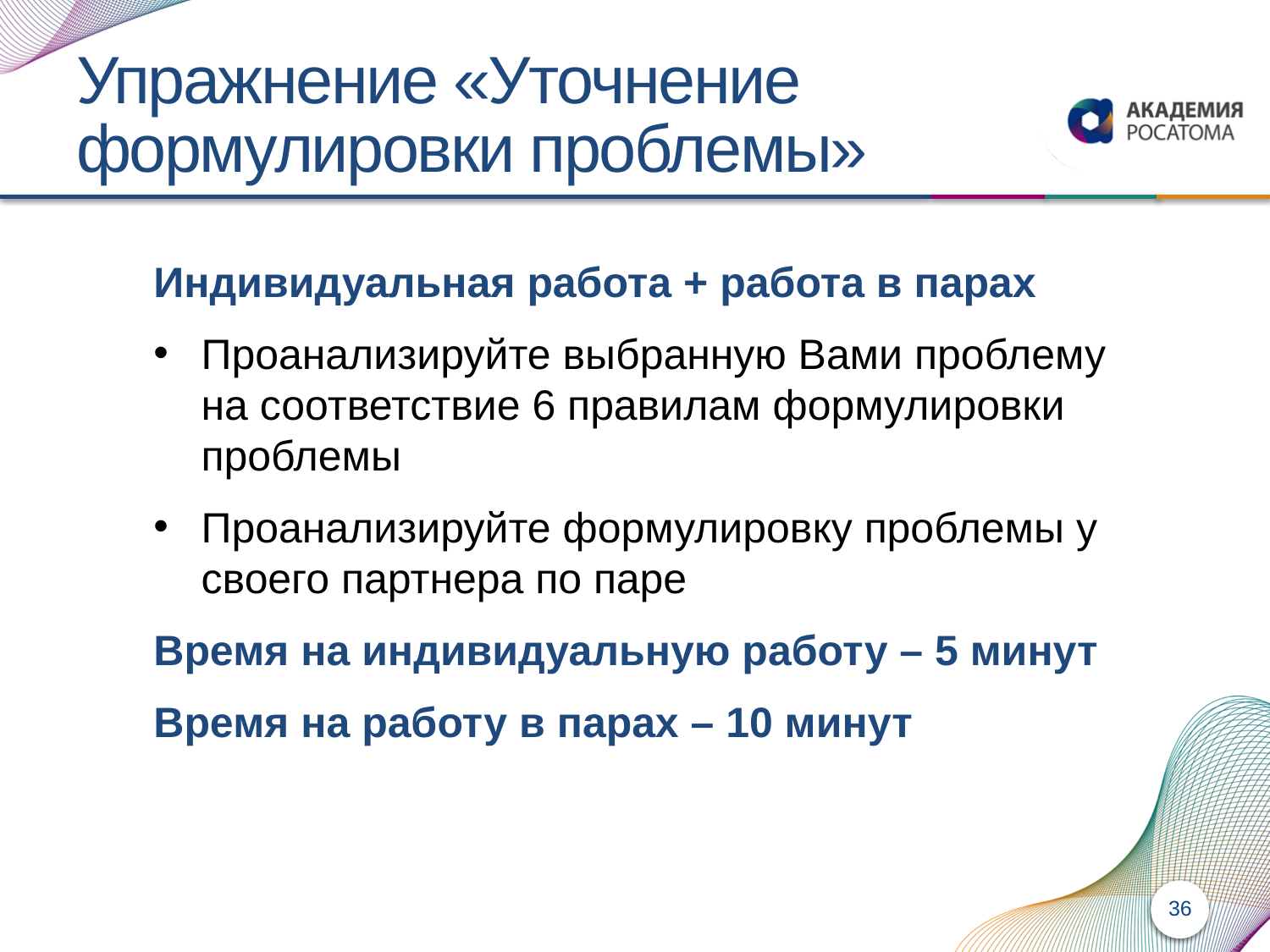

# Упражнение «Уточнение формулировки проблемы»
Индивидуальная работа + работа в парах
Проанализируйте выбранную Вами проблему на соответствие 6 правилам формулировки проблемы
Проанализируйте формулировку проблемы у своего партнера по паре
Время на индивидуальную работу – 5 минут
Время на работу в парах – 10 минут
36